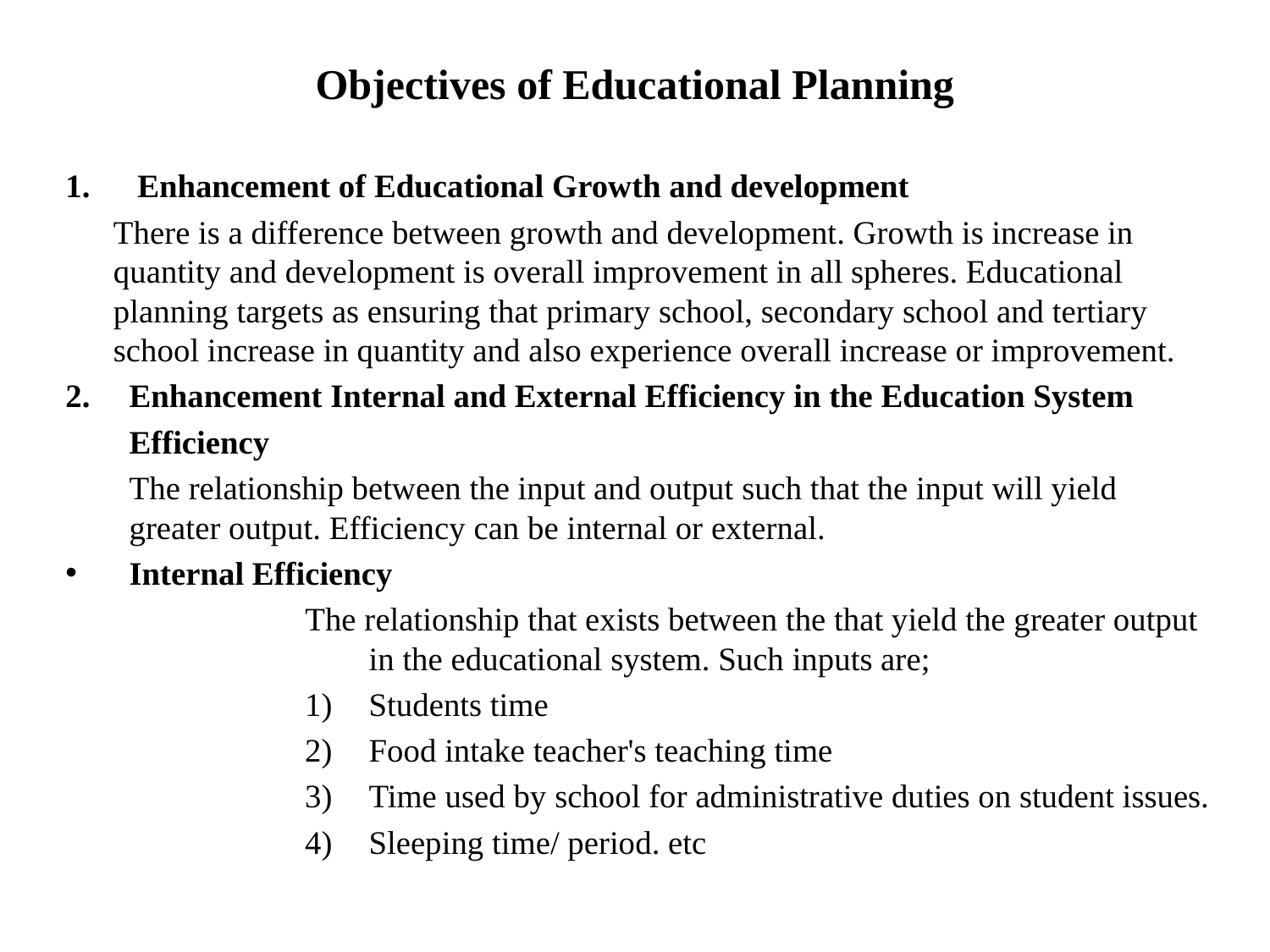

# Objectives of Educational Planning
Enhancement of Educational Growth and development
		There is a difference between growth and development. Growth is increase in quantity and development is overall improvement in all spheres. Educational planning targets as ensuring that primary school, secondary school and tertiary school increase in quantity and also experience overall increase or improvement.
Enhancement Internal and External Efficiency in the Education System
		Efficiency
			The relationship between the input and output such that the input will yield greater output. Efficiency can be internal or external.
Internal Efficiency
The relationship that exists between the that yield the greater output in the educational system. Such inputs are;
Students time
Food intake teacher's teaching time
Time used by school for administrative duties on student issues.
Sleeping time/ period. etc